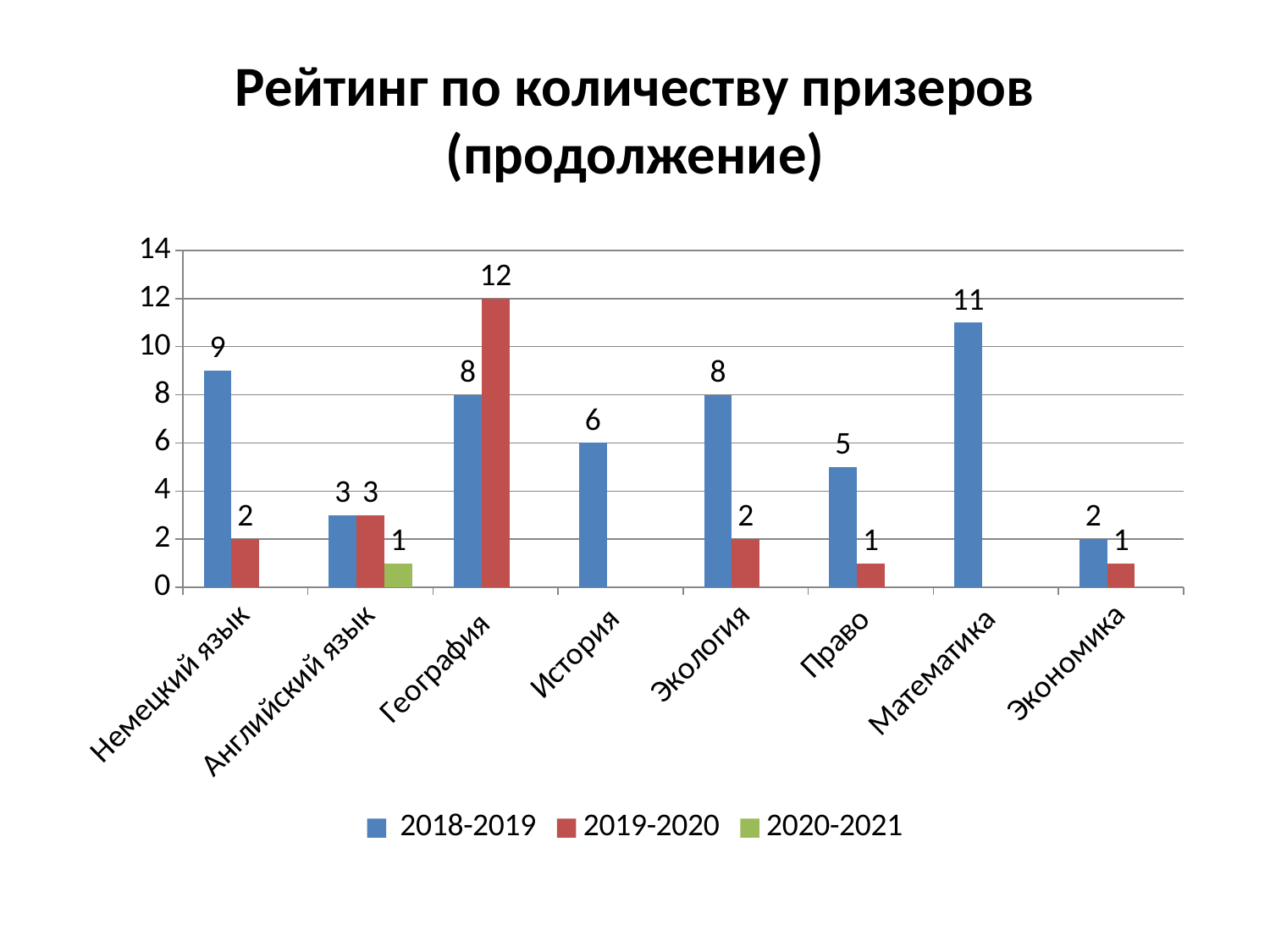

# Рейтинг по количеству призеров (продолжение)

### Chart

| Category |  2018-2019 | 2019-2020 | 2020-2021 |
|---|---|---|---|
| Немецкий язык | 9.0 | 2.0 | None |
| Английский язык | 3.0 | 3.0 | 1.0 |
| География   | 8.0 | 12.0 | None |
| История  | 6.0 | None | None |
| Экология | 8.0 | 2.0 | None |
| Право  | 5.0 | 1.0 | None |
| Математика  | 11.0 | None | None |
| Экономика | 2.0 | 1.0 | None |